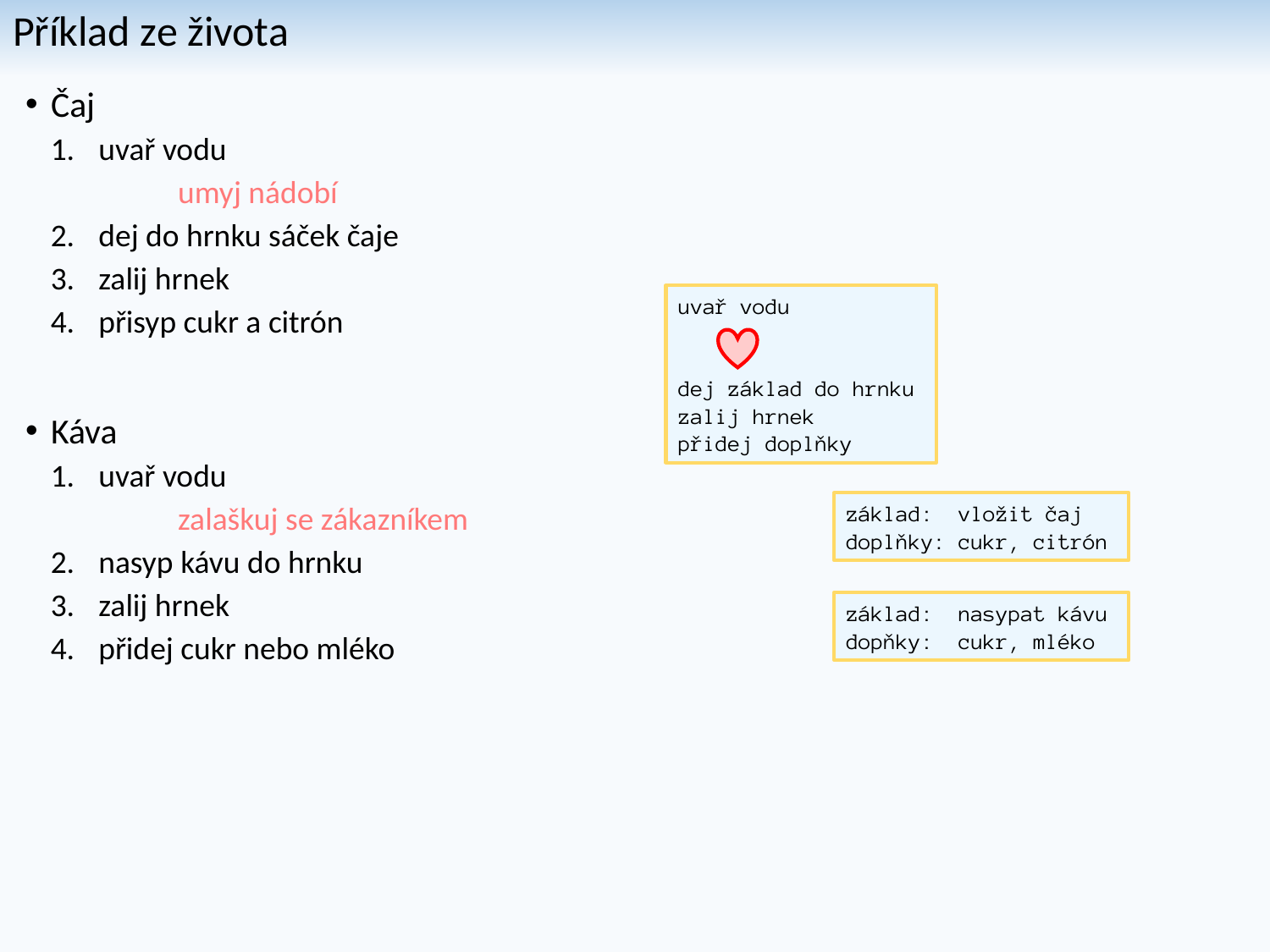

# Příklad ze života
Čaj
uvař vodu
	umyj nádobí
dej do hrnku sáček čaje
zalij hrnek
přisyp cukr a citrón

Káva
uvař vodu
	zalaškuj se zákazníkem
nasyp kávu do hrnku
zalij hrnek
přidej cukr nebo mléko

uvař vodu

dej základ do hrnku
zalij hrnek
přidej doplňky

základ:  vložit čaj
doplňky: cukr, citrón
základ:  nasypat kávu
dopňky:  cukr, mléko